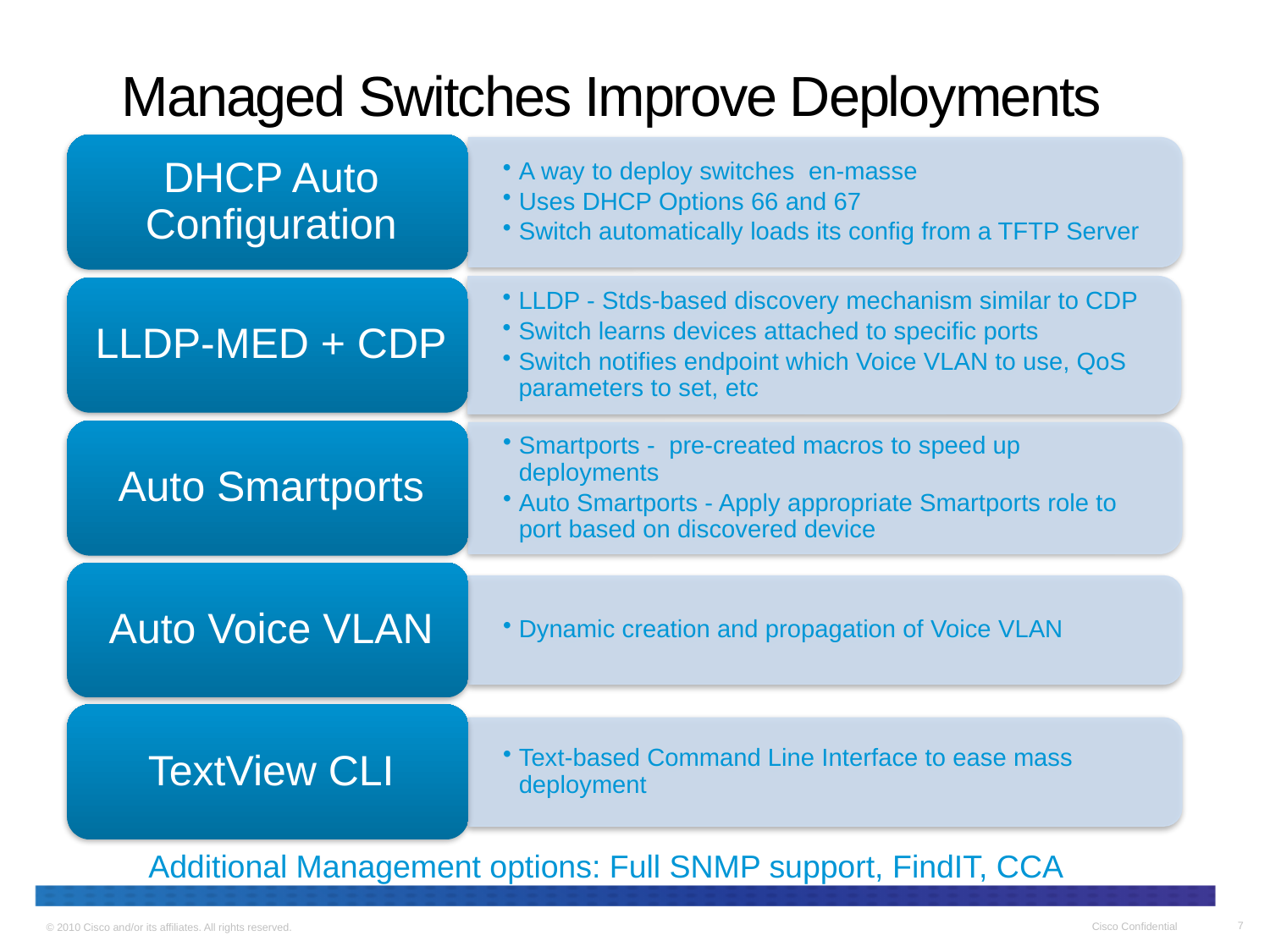

# Managed Switches Improve Deployments
A way to deploy switches  en-masse
Uses DHCP Options 66 and 67
Switch automatically loads its config from a TFTP Server
DHCP Auto Configuration
LLDP - Stds-based discovery mechanism similar to CDP
Switch learns devices attached to specific ports
Switch notifies endpoint which Voice VLAN to use, QoS parameters to set, etc
LLDP-MED + CDP
Smartports -  pre-created macros to speed up deployments
Auto Smartports - Apply appropriate Smartports role to port based on discovered device
Auto Smartports
Dynamic creation and propagation of Voice VLAN
Auto Voice VLAN
Text-based Command Line Interface to ease mass deployment
TextView CLI
Additional Management options: Full SNMP support, FindIT, CCA